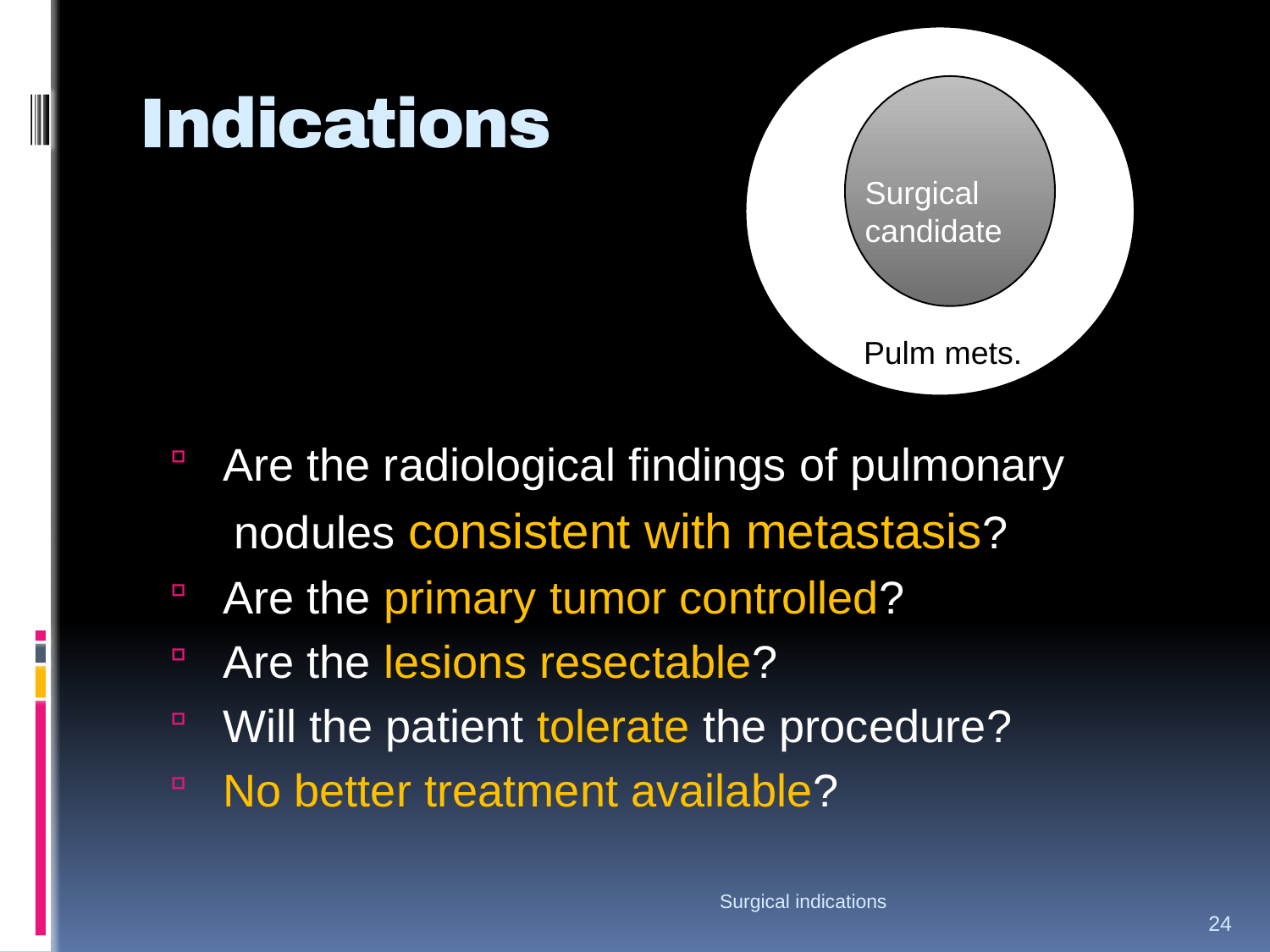

# Indications

Surgical
candidate
Pulm mets.

 Are the radiological findings of pulmonary
     nodules consistent with metastasis?
 Are the primary tumor controlled?
 Are the lesions resectable?
 Will the patient tolerate the procedure?
 No better treatment available?

Surgical indications

24